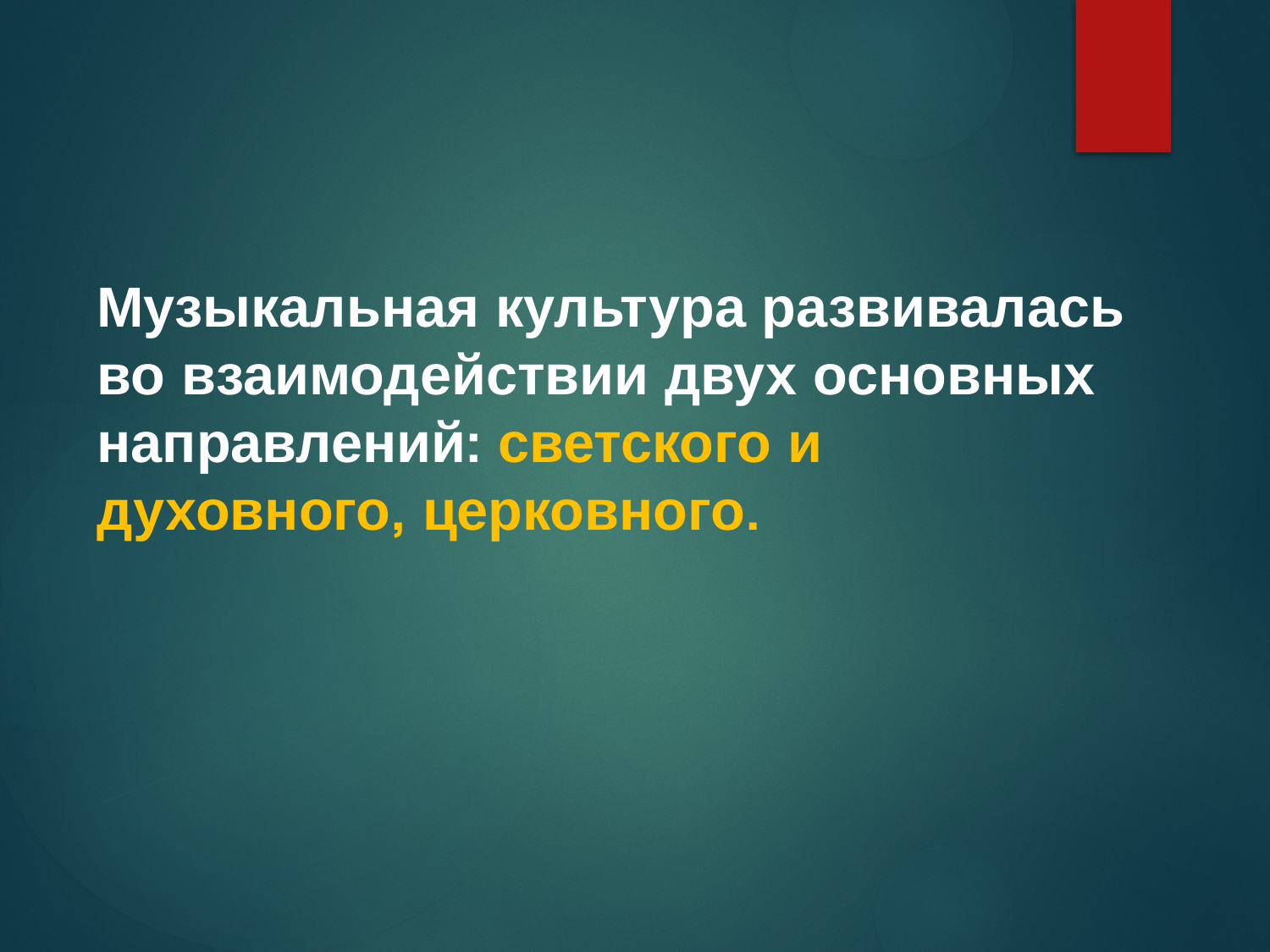

Музыкальная культура развивалась во взаимодействии двух основных направлений: светского и духовного, церковного.